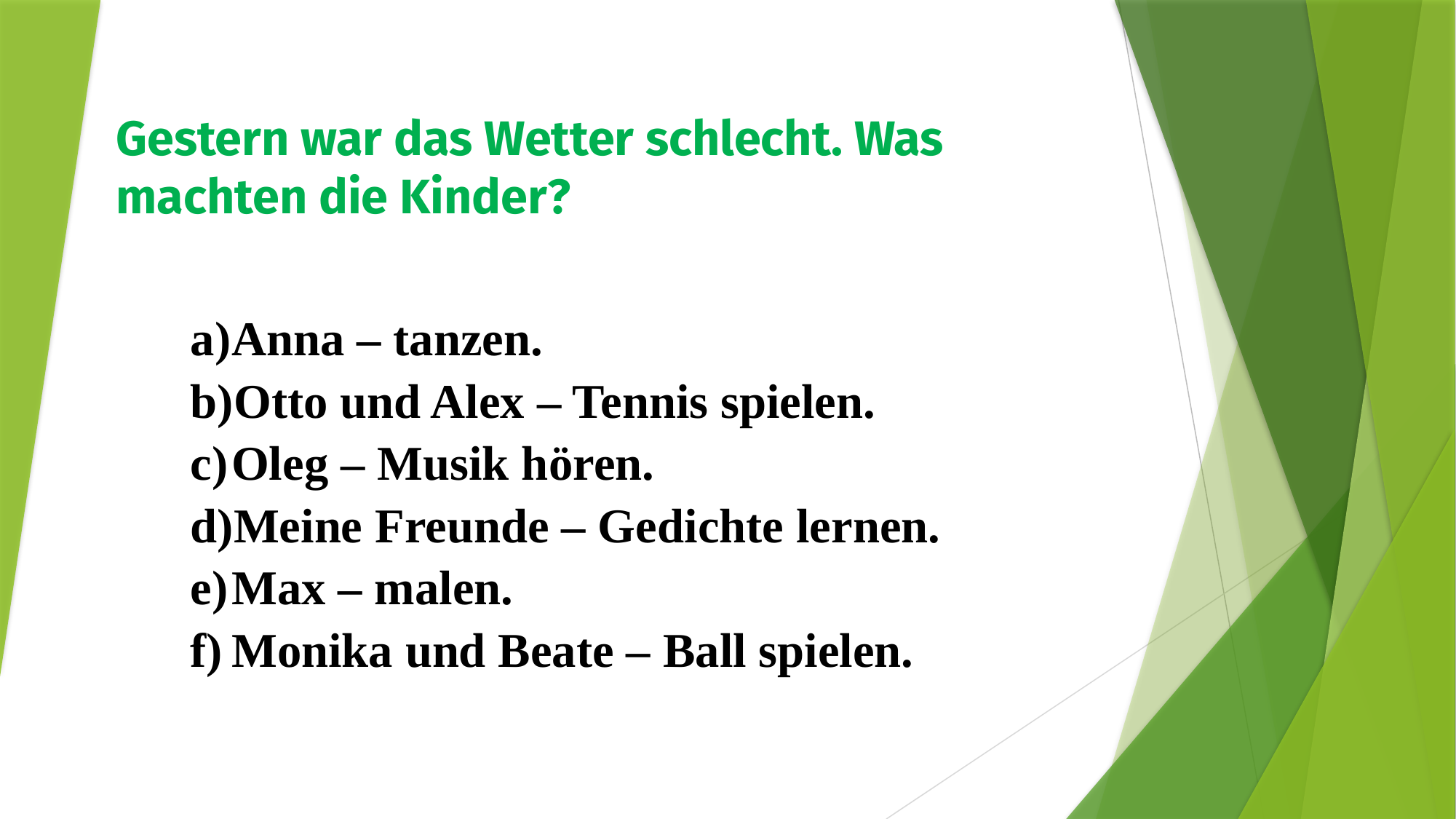

# Gestern war das Wetter schlecht. Was machten die Kinder?
Anna – tanzen.
Otto und Alex – Tennis spielen.
Oleg – Musik hören.
Meine Freunde – Gedichte lernen.
Max – malen.
Monika und Beate – Ball spielen.